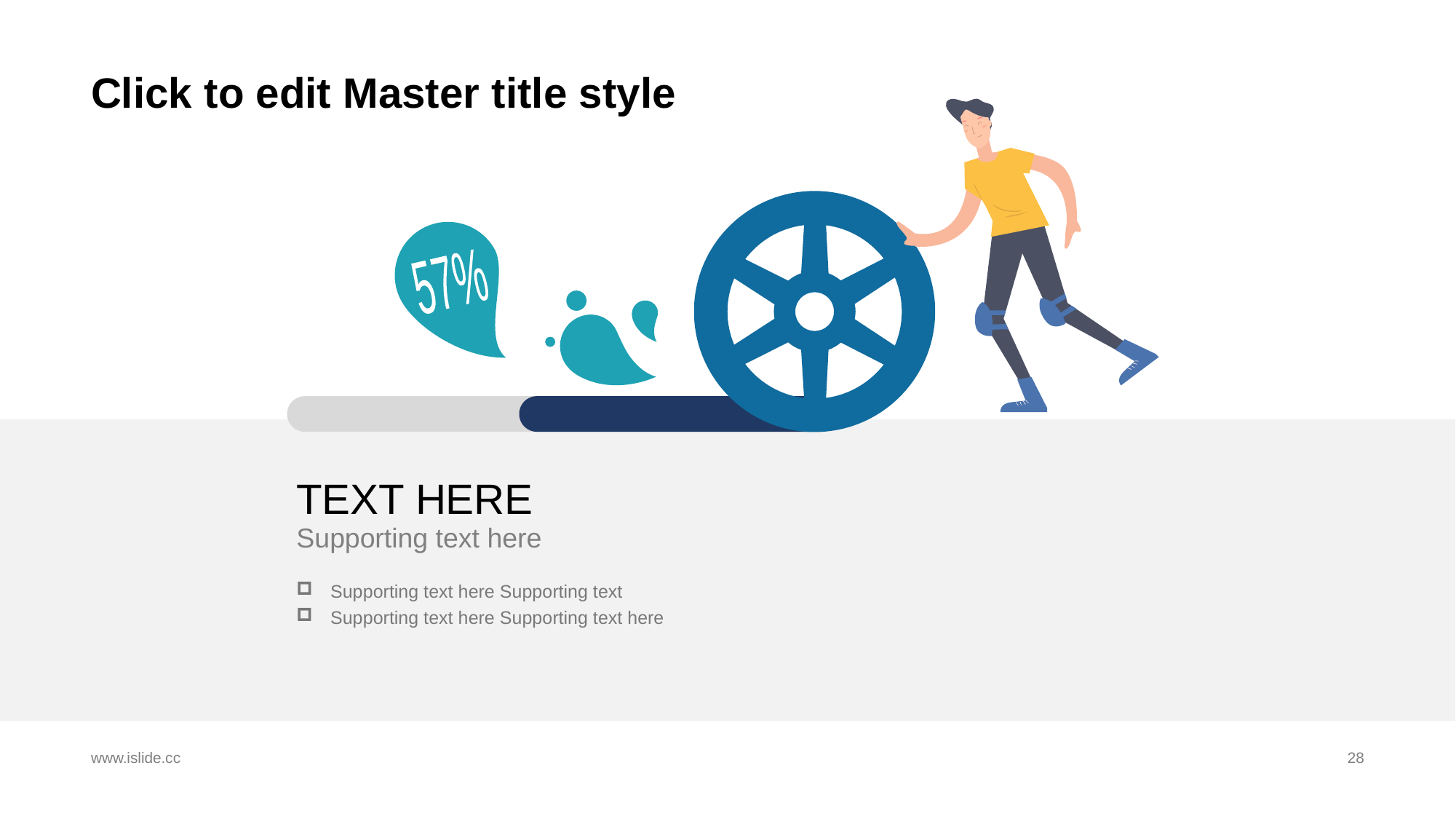

# Click to edit Master title style

57%

TEXT HERE
Supporting text here
Supporting text here Supporting text
Supporting text here Supporting text here

www.islide.cc
28